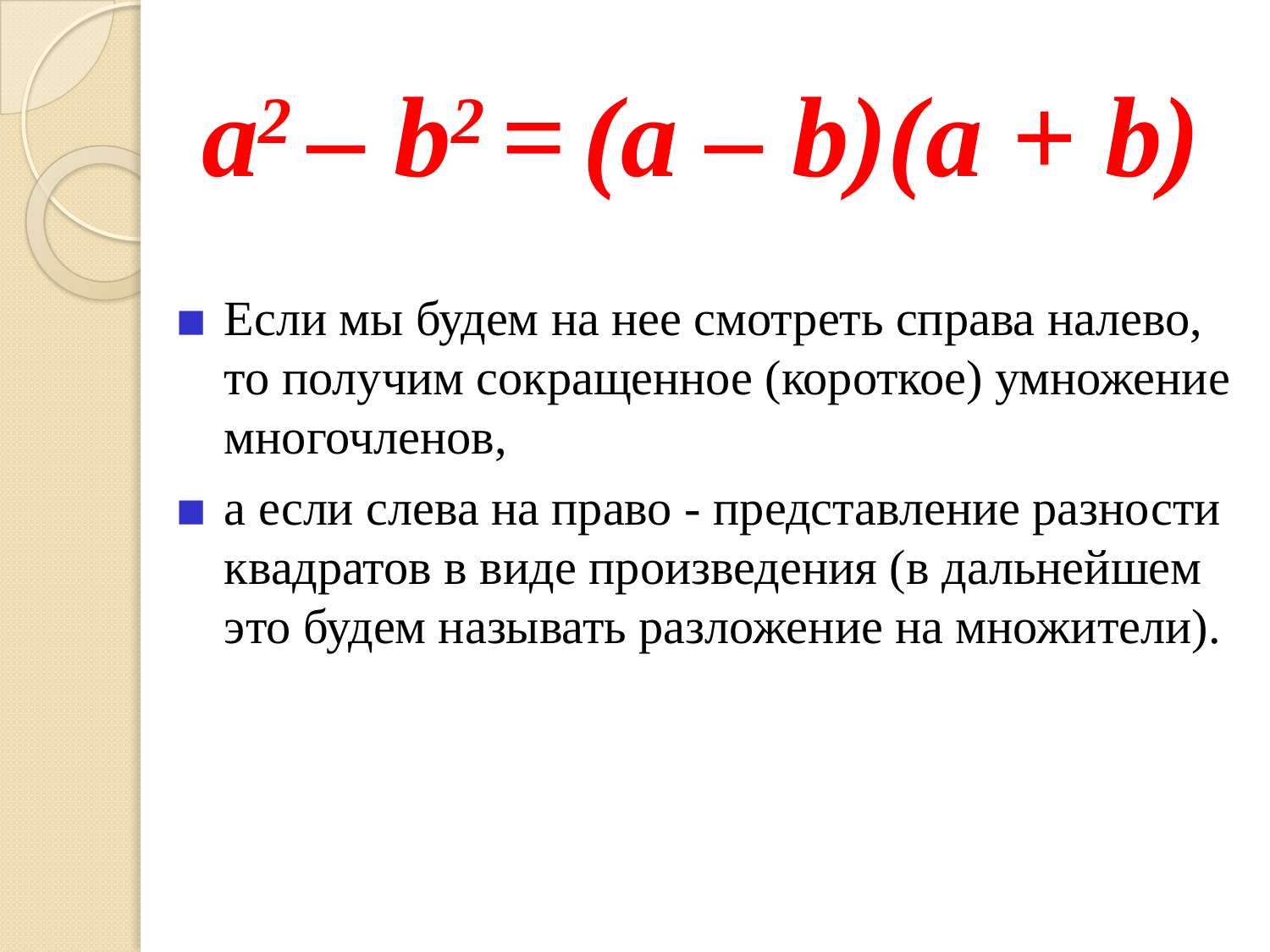

# a2 – b2 = (а – b)(а + b)
Если мы будем на нее смотреть справа налево, то получим сокращенное (короткое) умножение многочленов,
а если слева на право - представление разности квадратов в виде произведения (в дальнейшем это будем называть разложение на множители).